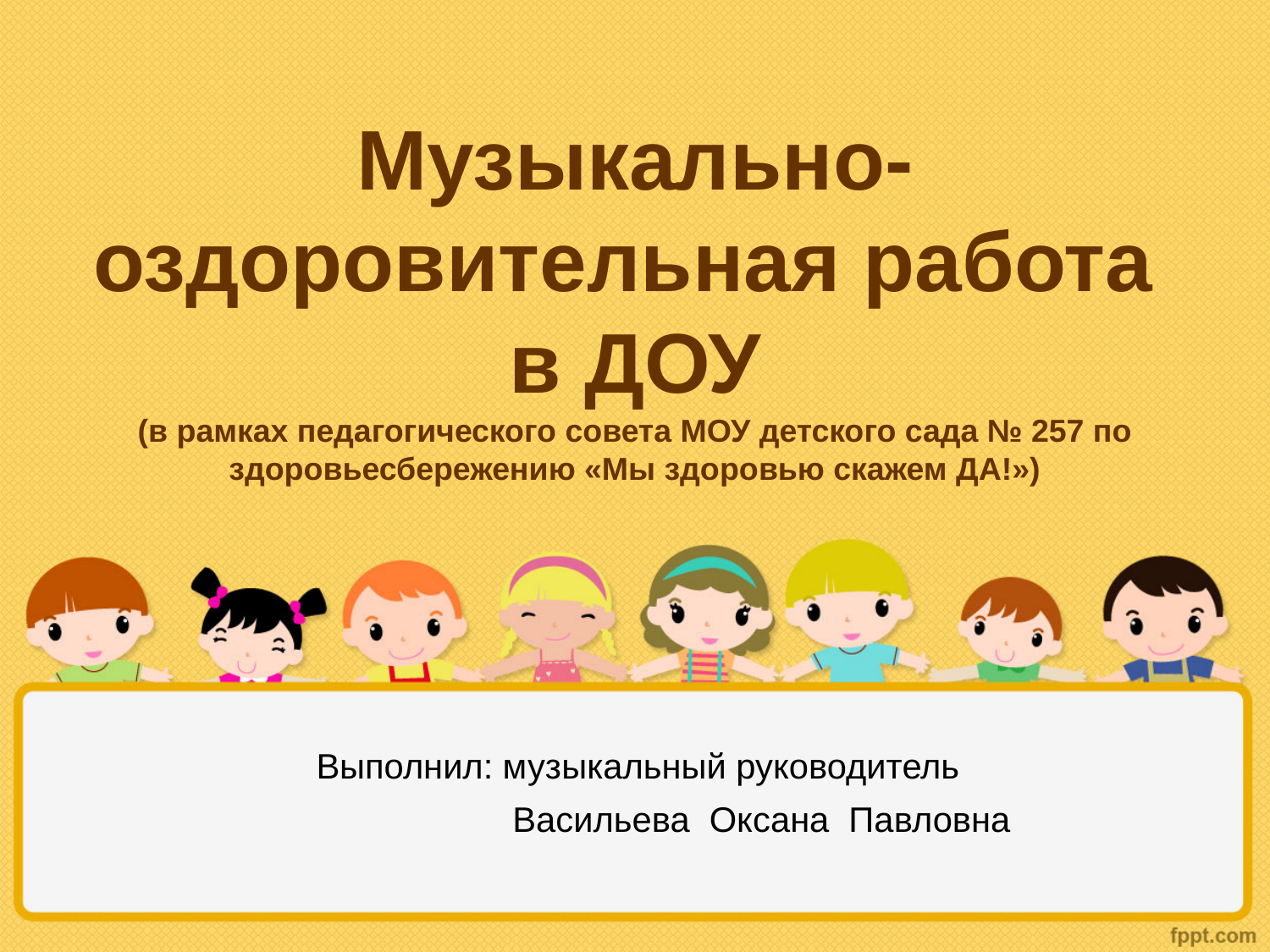

# Музыкально-оздоровительная работа в ДОУ (в рамках педагогического совета МОУ детского сада № 257 по здоровьесбережению «Мы здоровью скажем ДА!»)
 Выполнил: музыкальный руководитель
                          Васильева  Оксана  Павловна
Prezentacii.com